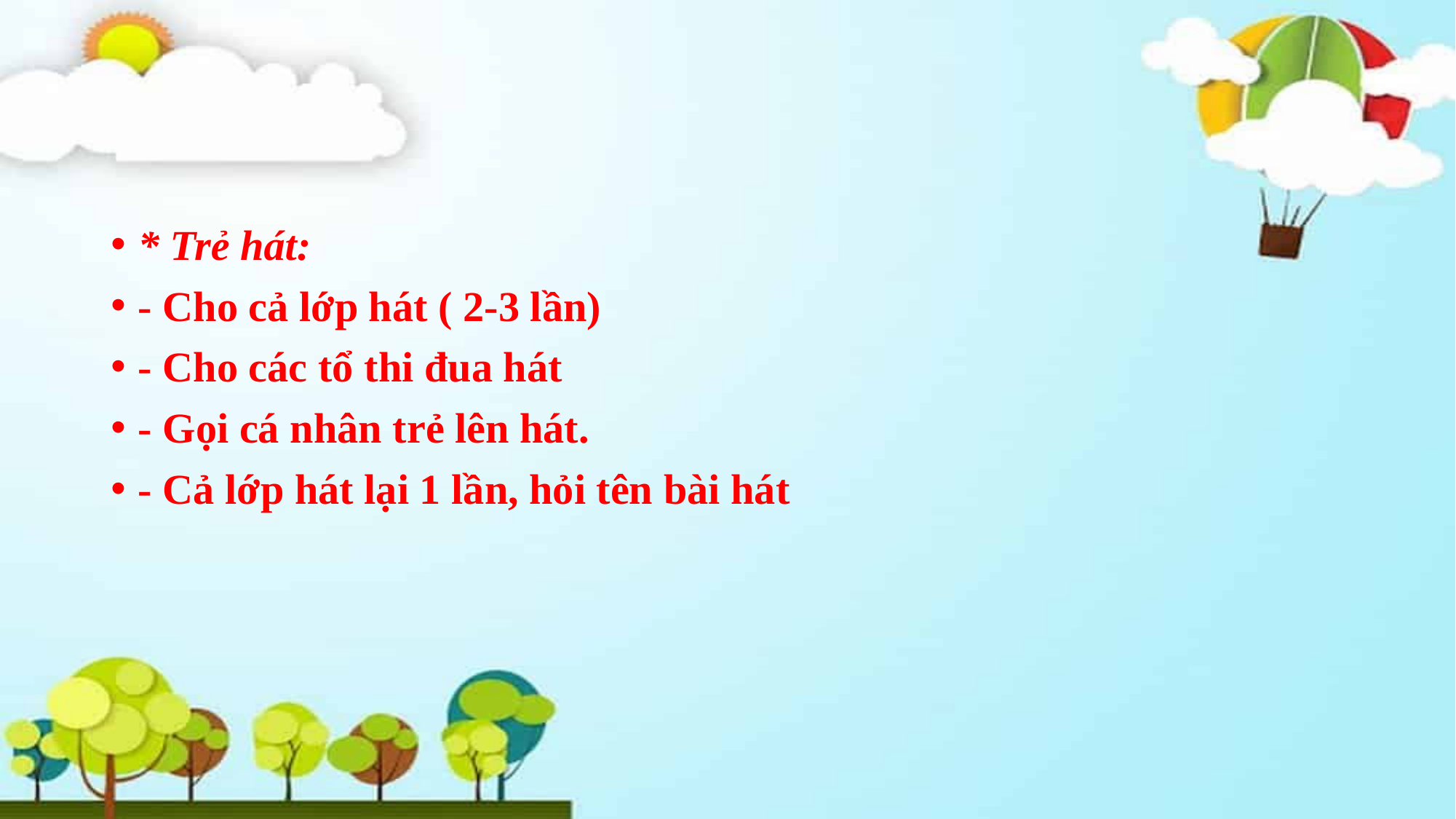

* Trẻ hát:
- Cho cả lớp hát ( 2-3 lần)
- Cho các tổ thi đua hát
- Gọi cá nhân trẻ lên hát.
- Cả lớp hát lại 1 lần, hỏi tên bài hát